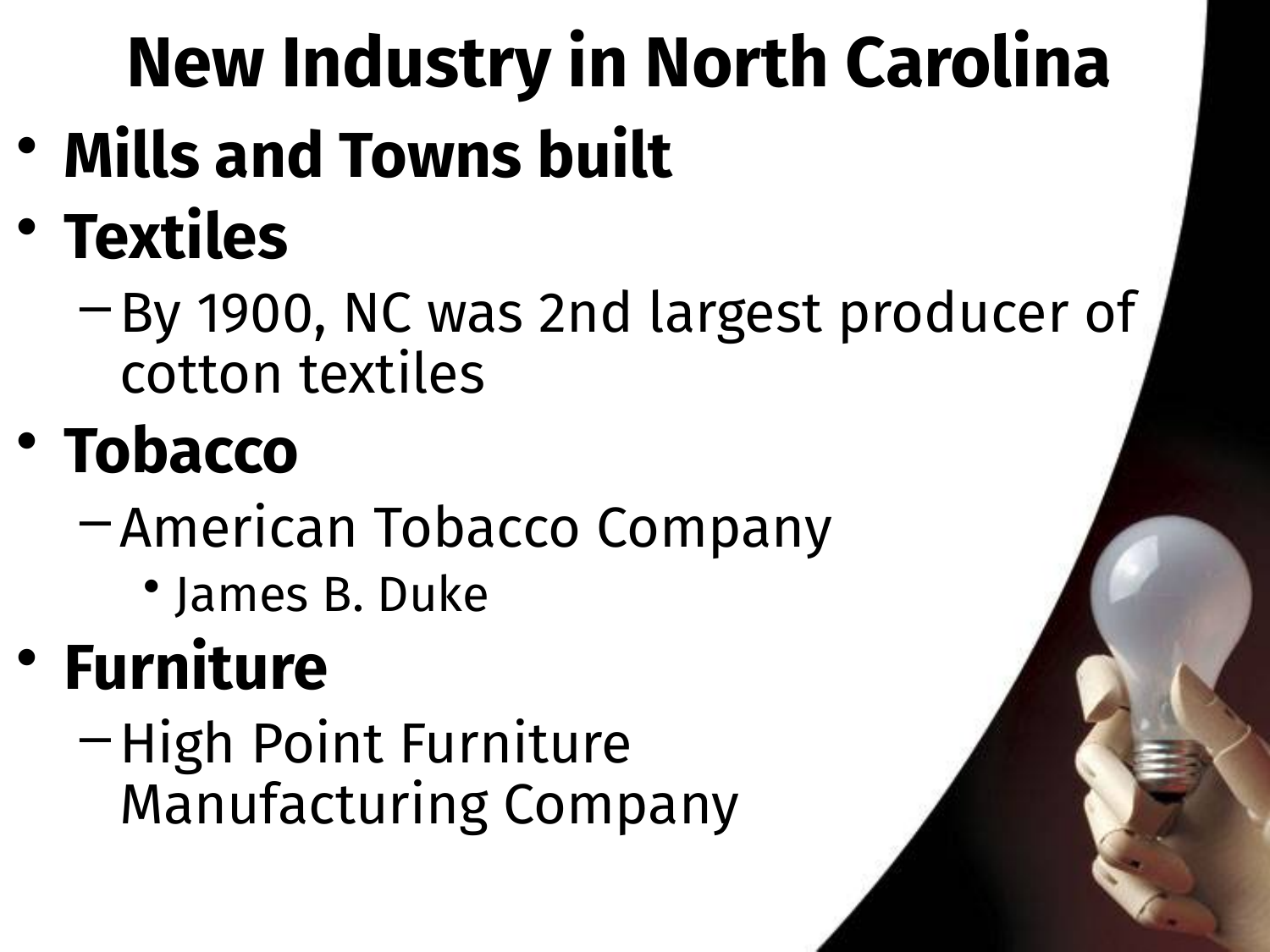

# New Industry in North Carolina
Mills and Towns built
Textiles
By 1900, NC was 2nd largest producer of cotton textiles
Tobacco
American Tobacco Company
James B. Duke
Furniture
High Point Furniture           Manufacturing Company